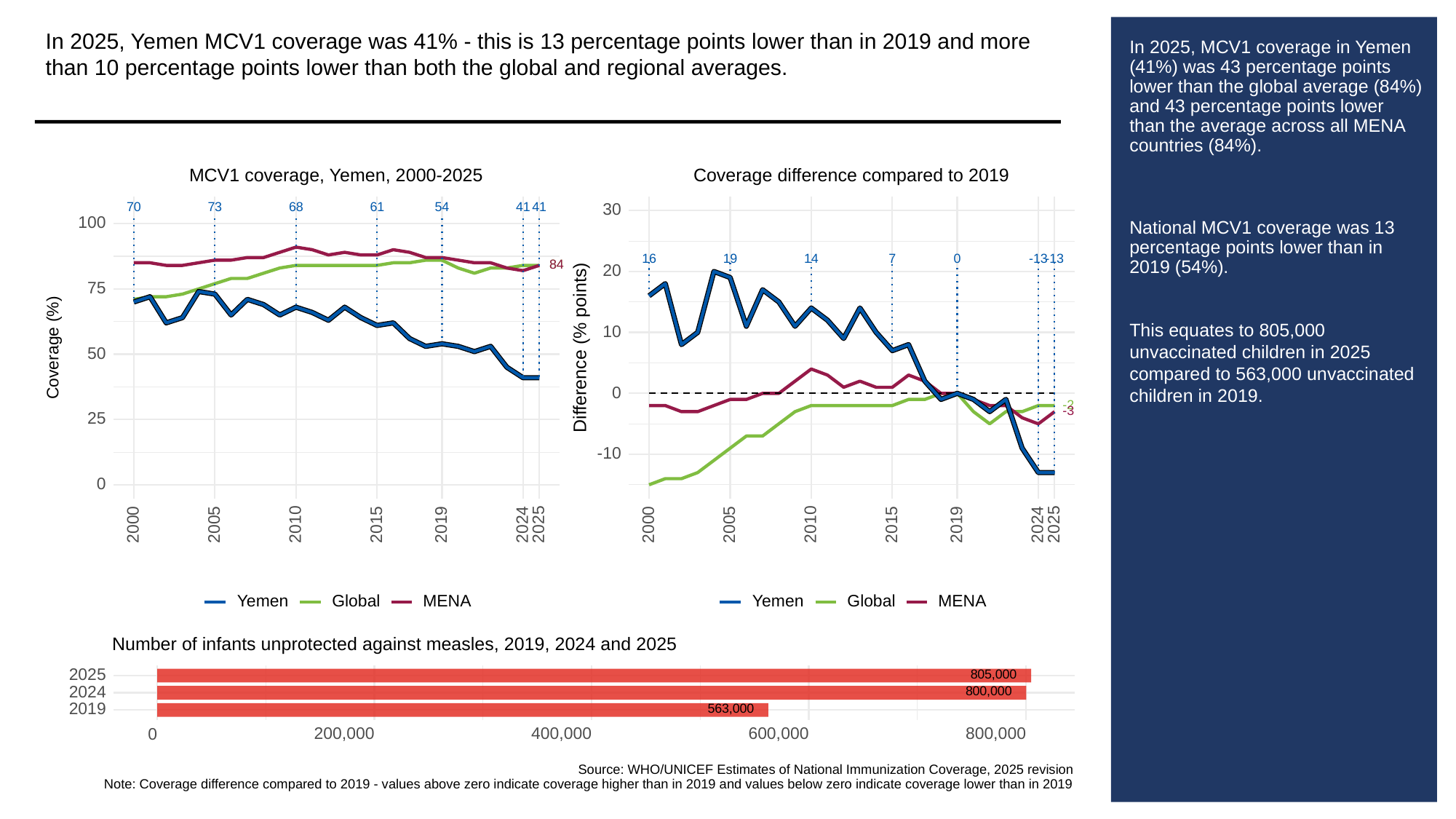

In 2025, Yemen MCV1 coverage was 41% - this is 13 percentage points lower than in 2019 and more than 10 percentage points lower than both the global and regional averages.
# In 2025, MCV1 coverage in Yemen (41%) was 43 percentage points lower than the global average (84%) and 43 percentage points lower than the average across all MENA countries (84%).

National MCV1 coverage was 13 percentage points lower than in 2019 (54%).

This equates to 805,000 unvaccinated children in 2025 compared to 563,000 unvaccinated children in 2019.

MCV1 coverage, Yemen, 2000-2025
Coverage difference compared to 2019

73
70
68
61
54
41
41
30

100

-13
-13
16
19
0
14
7

84
84

20

75

10

Difference (% points)
Coverage (%)
50

0

-2
-3
25

-10

0

2000
2005
2010
2015
2019
2024
2025
2000
2005
2010
2015
2019
2024
2025
Global
Global
Yemen
Yemen
MENA
MENA

Number of infants unprotected against measles, 2019, 2024 and 2025

805,000
2025

800,000
2024

563,000
2019

200,000
400,000
600,000
800,000
0
Source: WHO/UNICEF Estimates of National Immunization Coverage, 2025 revision
Note: Coverage difference compared to 2019 - values above zero indicate coverage higher than in 2019 and values below zero indicate coverage lower than in 2019